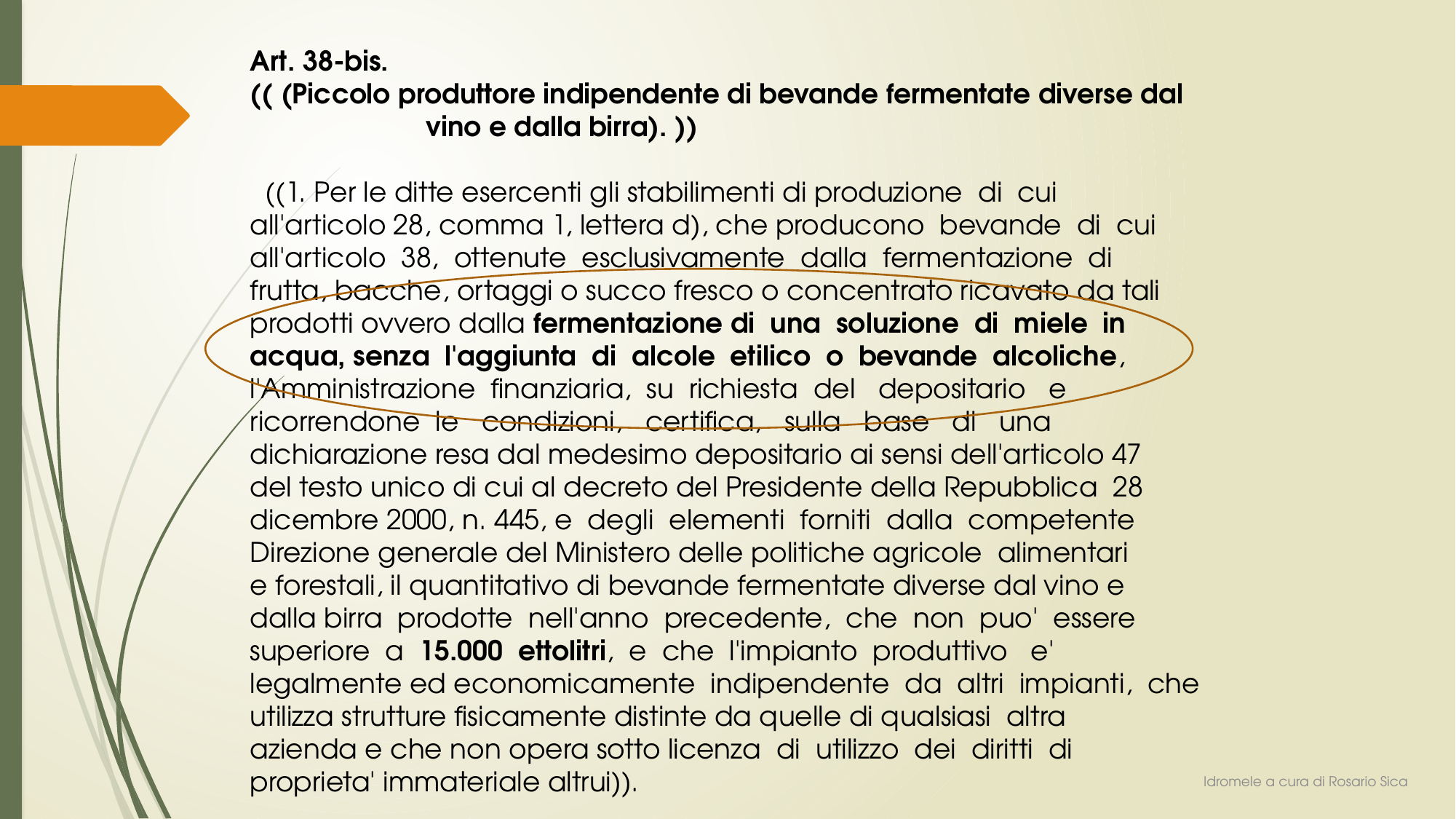

Art. 38-bis.
(( (Piccolo produttore indipendente di bevande fermentate diverse dal
                       vino e dalla birra). ))

  ((1. Per le ditte esercenti gli stabilimenti di produzione  di  cui
all'articolo 28, comma 1, lettera d), che producono  bevande  di  cui
all'articolo  38,  ottenute  esclusivamente  dalla  fermentazione  di
frutta, bacche, ortaggi o succo fresco o concentrato ricavato da tali
prodotti ovvero dalla fermentazione di  una  soluzione  di  miele  in
acqua, senza  l'aggiunta  di  alcole  etilico  o  bevande  alcoliche,
l'Amministrazione  finanziaria,  su  richiesta  del   depositario   e
ricorrendone  le   condizioni,   certifica,   sulla   base   di   una
dichiarazione resa dal medesimo depositario ai sensi dell'articolo 47
del testo unico di cui al decreto del Presidente della Repubblica  28
dicembre 2000, n. 445, e  degli  elementi  forniti  dalla  competente
Direzione generale del Ministero delle politiche agricole  alimentari
e forestali, il quantitativo di bevande fermentate diverse dal vino e
dalla birra  prodotte  nell'anno  precedente,  che  non  puo'  essere
superiore  a  15.000  ettolitri,  e  che  l'impianto  produttivo   e'
legalmente ed economicamente  indipendente  da  altri  impianti,  che
utilizza strutture fisicamente distinte da quelle di qualsiasi  altra
azienda e che non opera sotto licenza  di  utilizzo  dei  diritti  di
proprieta' immateriale altrui)).

Idromele a cura di Rosario Sica